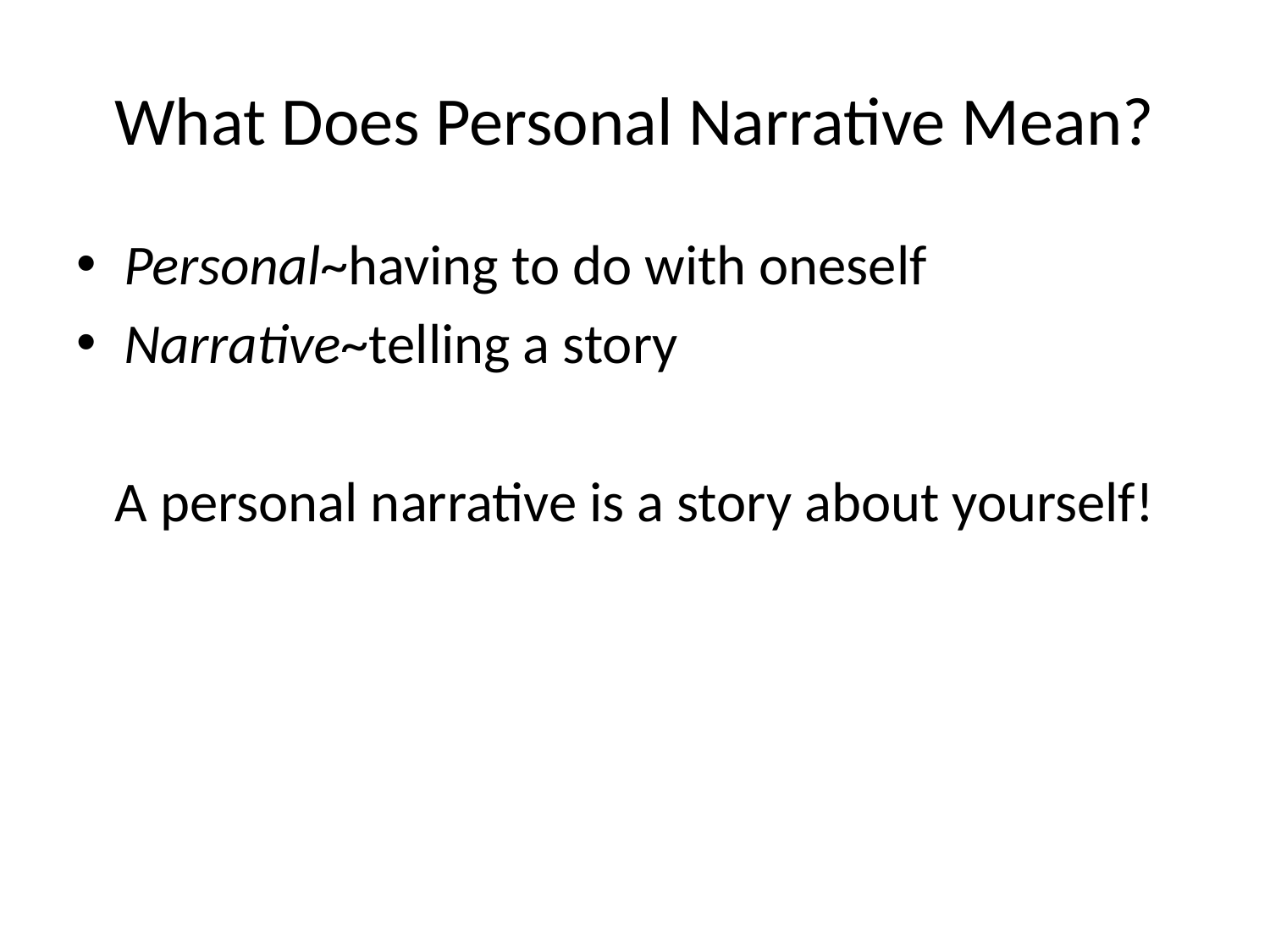

# What Does Personal Narrative Mean?
Personal~having to do with oneself
Narrative~telling a story

A personal narrative is a story about yourself!